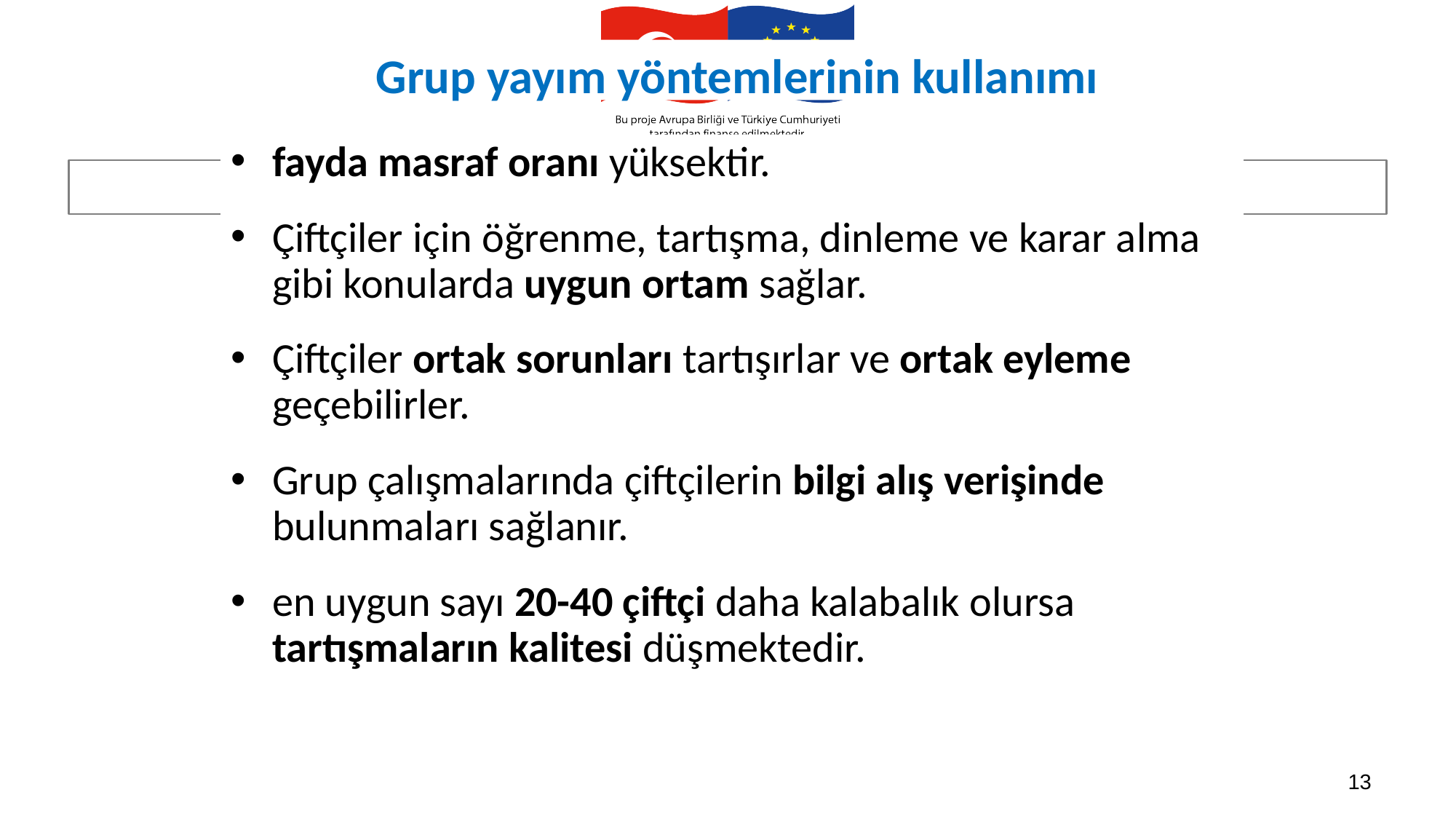

# Grup yayım yöntemlerinin kullanımı
fayda masraf oranı yüksektir.
Çiftçiler için öğrenme, tartışma, dinleme ve karar alma gibi konularda uygun ortam sağlar.
Çiftçiler ortak sorunları tartışırlar ve ortak eyleme geçebilirler.
Grup çalışmalarında çiftçilerin bilgi alış verişinde bulunmaları sağlanır.
en uygun sayı 20-40 çiftçi daha kalabalık olursa tartışmaların kalitesi düşmektedir.
13